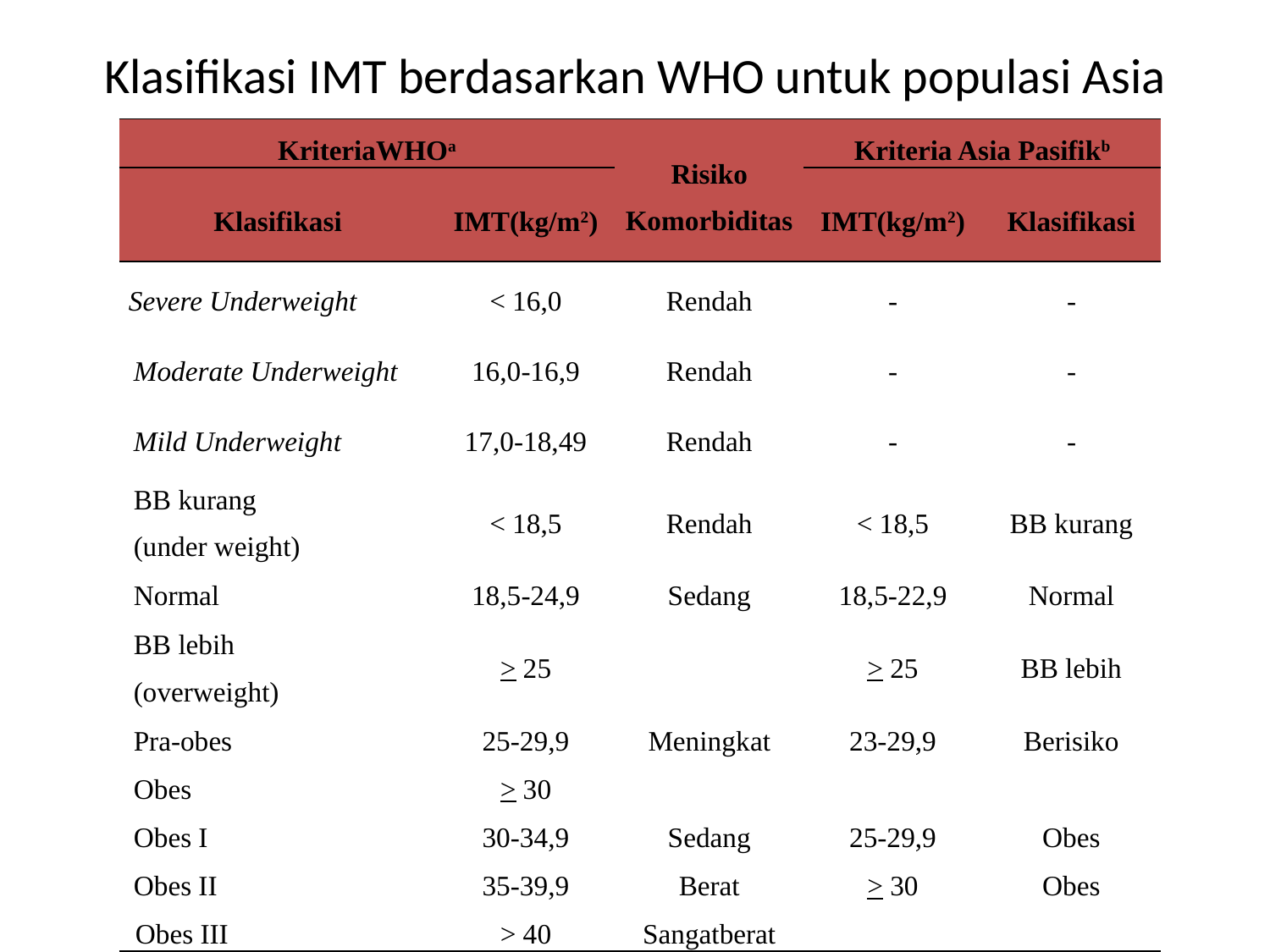

# Klasifikasi IMT berdasarkan WHO untuk populasi Asia
| KriteriaWHOa |  | Risiko Komorbiditas | Kriteria Asia Pasifikb |  |
| --- | --- | --- | --- | --- |
| Klasifikasi | IMT(kg/m2) |  | IMT(kg/m2) | Klasifikasi |
| Severe Underweight | < 16,0 | Rendah | - | - |
| Moderate Underweight | 16,0-16,9 | Rendah | - | - |
| Mild Underweight | 17,0-18,49 | Rendah | - | - |
| BB kurang (under weight) | < 18,5 | Rendah | < 18,5 | BB kurang |
| Normal | 18,5-24,9 | Sedang | 18,5-22,9 | Normal |
| BB lebih (overweight) | > 25 |  | > 25 | BB lebih |
| Pra-obes | 25-29,9 | Meningkat | 23-29,9 | Berisiko |
| Obes | > 30 |  |  |  |
| Obes I | 30-34,9 | Sedang | 25-29,9 | Obes |
| Obes II | 35-39,9 | Berat | > 30 | Obes |
| Obes III | > 40 | Sangatberat |  |  |